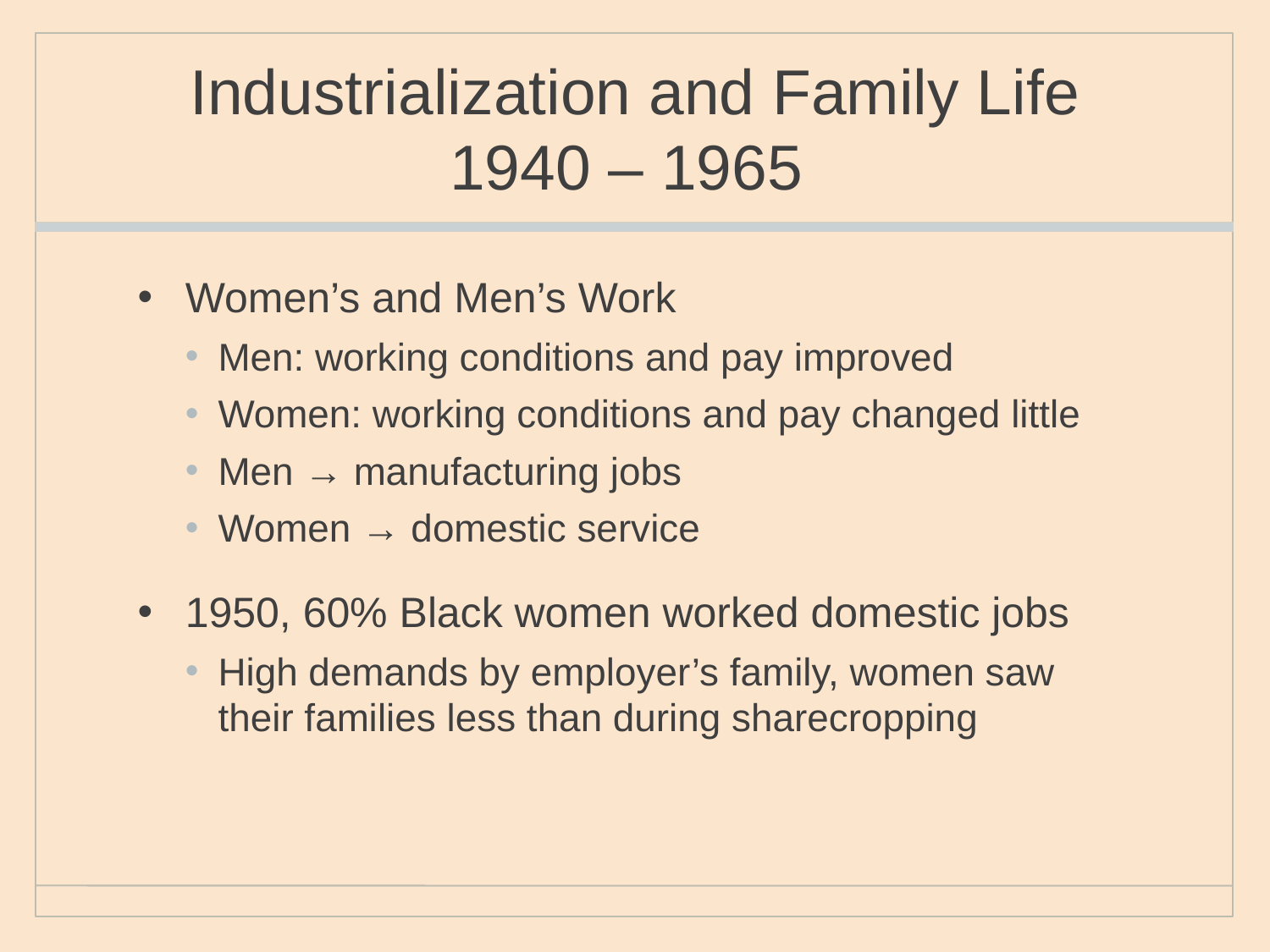

# Industrialization and Family Life 1940 – 1965
Women’s and Men’s Work
Men: working conditions and pay improved
Women: working conditions and pay changed little
Men → manufacturing jobs
Women → domestic service
1950, 60% Black women worked domestic jobs
High demands by employer’s family, women saw their families less than during sharecropping